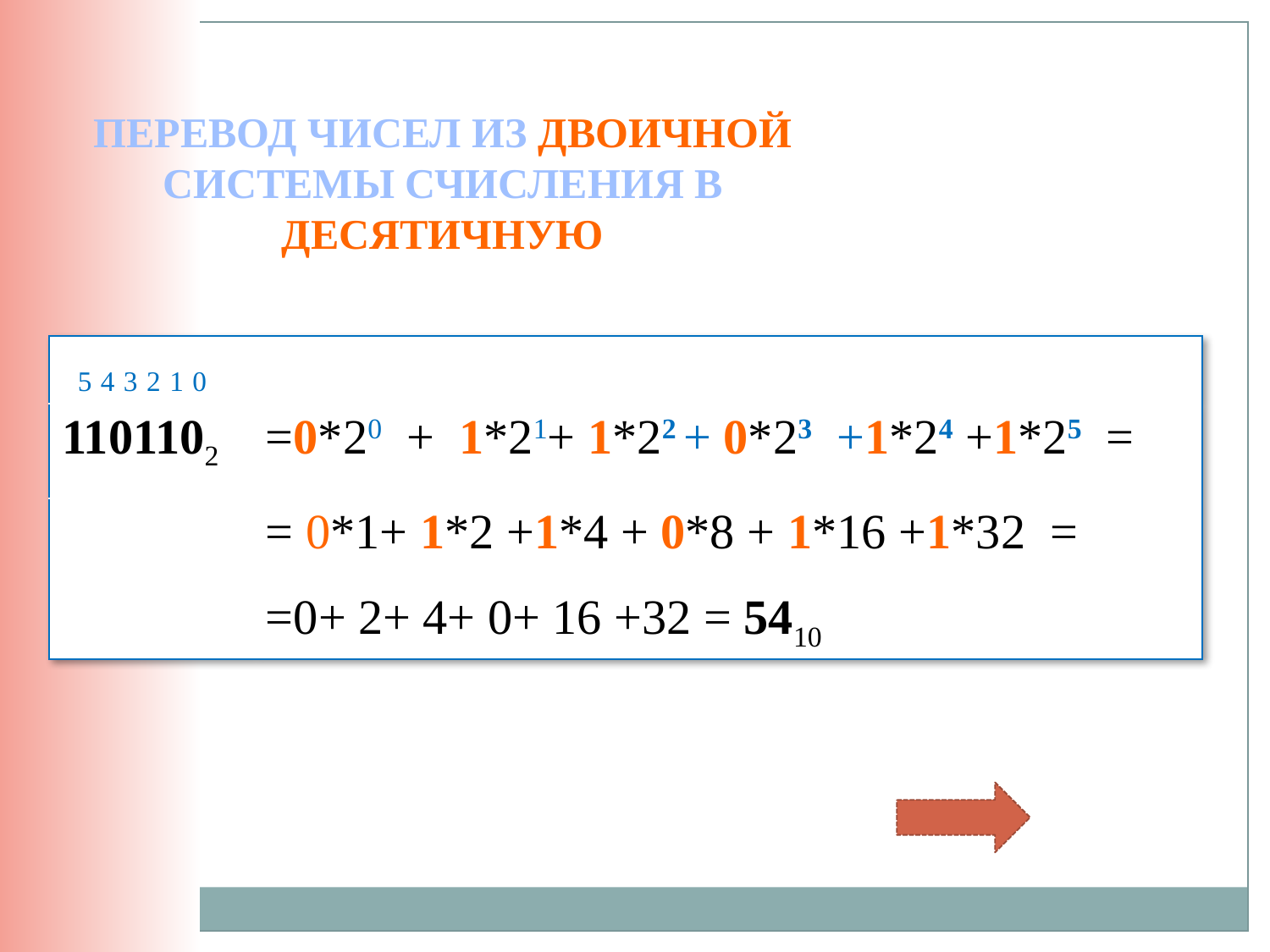

ПЕРЕВОД ЧИСЕЛ ИЗ ДВОИЧНОЙ СИСТЕМЫ СЧИСЛЕНИЯ В ДЕСЯТИЧНУЮ
| 543210 |  |
| --- | --- |
| 1101102 | =0\*20 + 1\*21+ 1\*22 + 0\*23 +1\*24 +1\*25 = |
|  | = 0\*1+ 1\*2 +1\*4 + 0\*8 + 1\*16 +1\*32 = =0+ 2+ 4+ 0+ 16 +32 = 5410 |